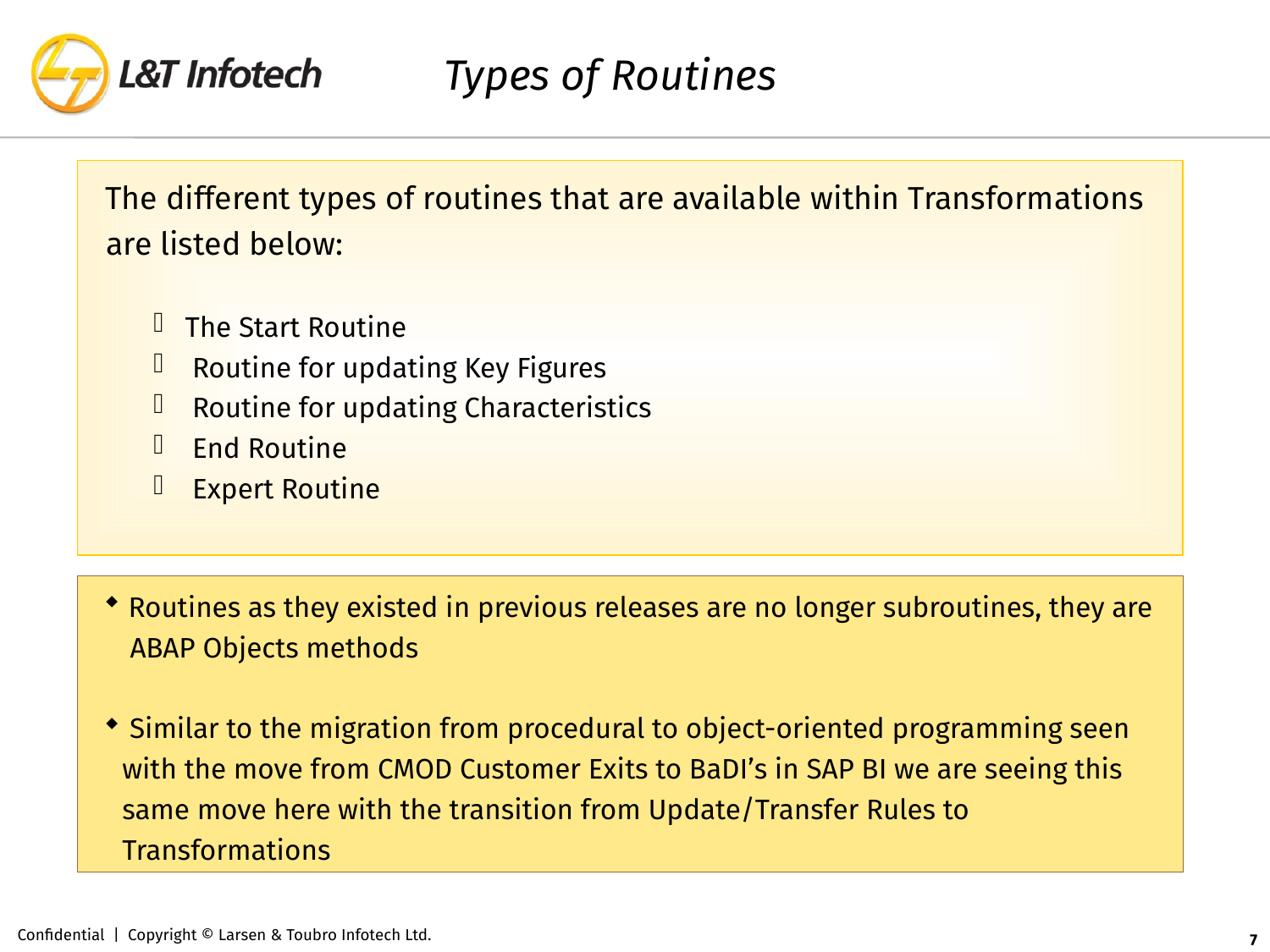

# Types of Routines
The different types of routines that are available within Transformations
 are listed below:

The Start Routine
 Routine for updating Key Figures
 Routine for updating Characteristics
 End Routine
 Expert Routine

 Routines as they existed in previous releases are no longer subroutines, they are
ABAP Objects methods
 Similar to the migration from procedural to object-oriented programming seen with the move from CMOD Customer Exits to BaDI’s in SAP BI we are seeing this same move here with the transition from Update/Transfer Rules to Transformations
Confidential  |  Copyright © Larsen & Toubro Infotech Ltd.
7